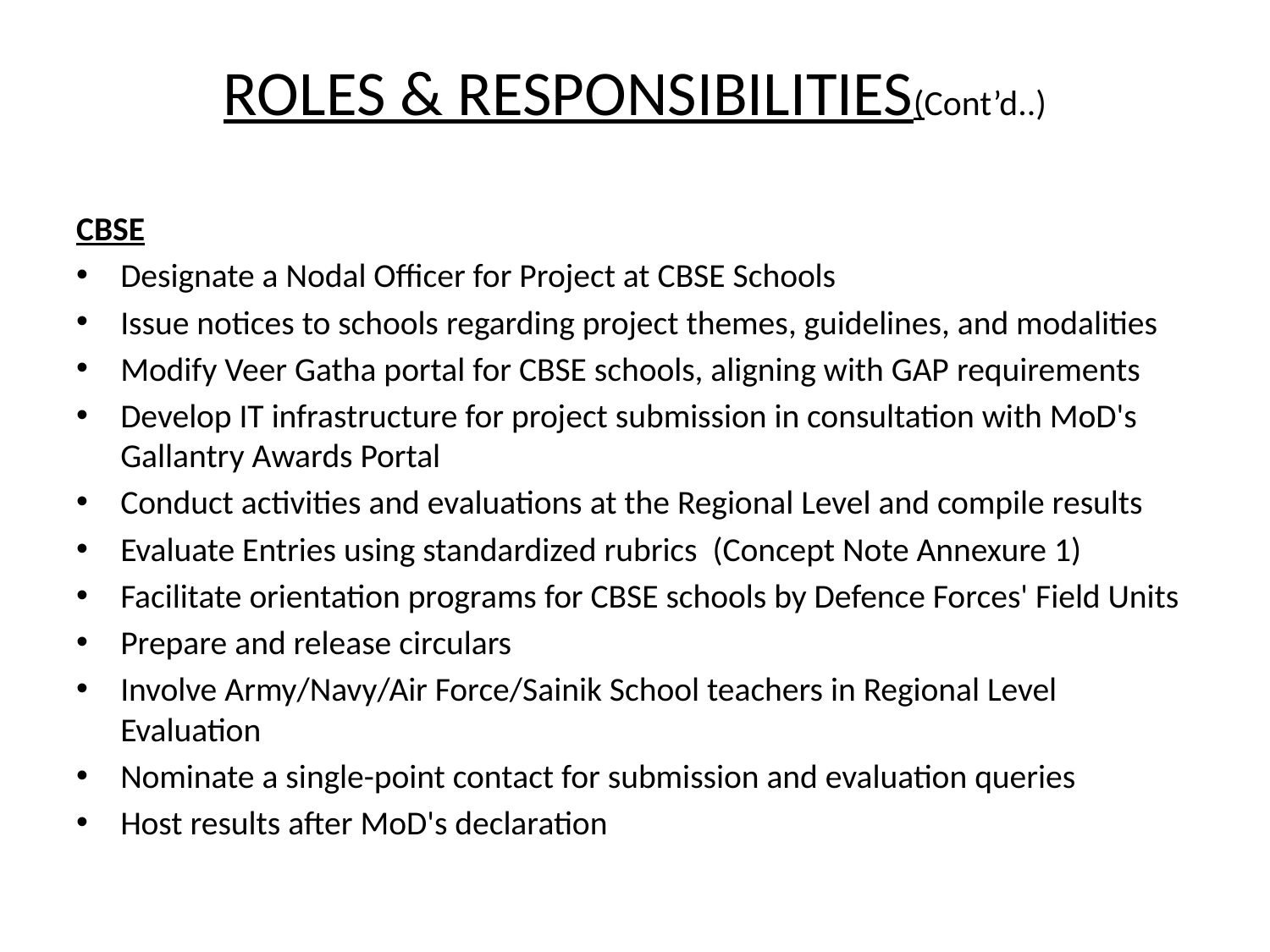

# ROLES & RESPONSIBILITIES(Cont’d..)
CBSE
Designate a Nodal Officer for Project at CBSE Schools
Issue notices to schools regarding project themes, guidelines, and modalities
Modify Veer Gatha portal for CBSE schools, aligning with GAP requirements
Develop IT infrastructure for project submission in consultation with MoD's Gallantry Awards Portal
Conduct activities and evaluations at the Regional Level and compile results
Evaluate Entries using standardized rubrics  (Concept Note Annexure 1)
Facilitate orientation programs for CBSE schools by Defence Forces' Field Units
Prepare and release circulars
Involve Army/Navy/Air Force/Sainik School teachers in Regional Level Evaluation
Nominate a single-point contact for submission and evaluation queries
Host results after MoD's declaration